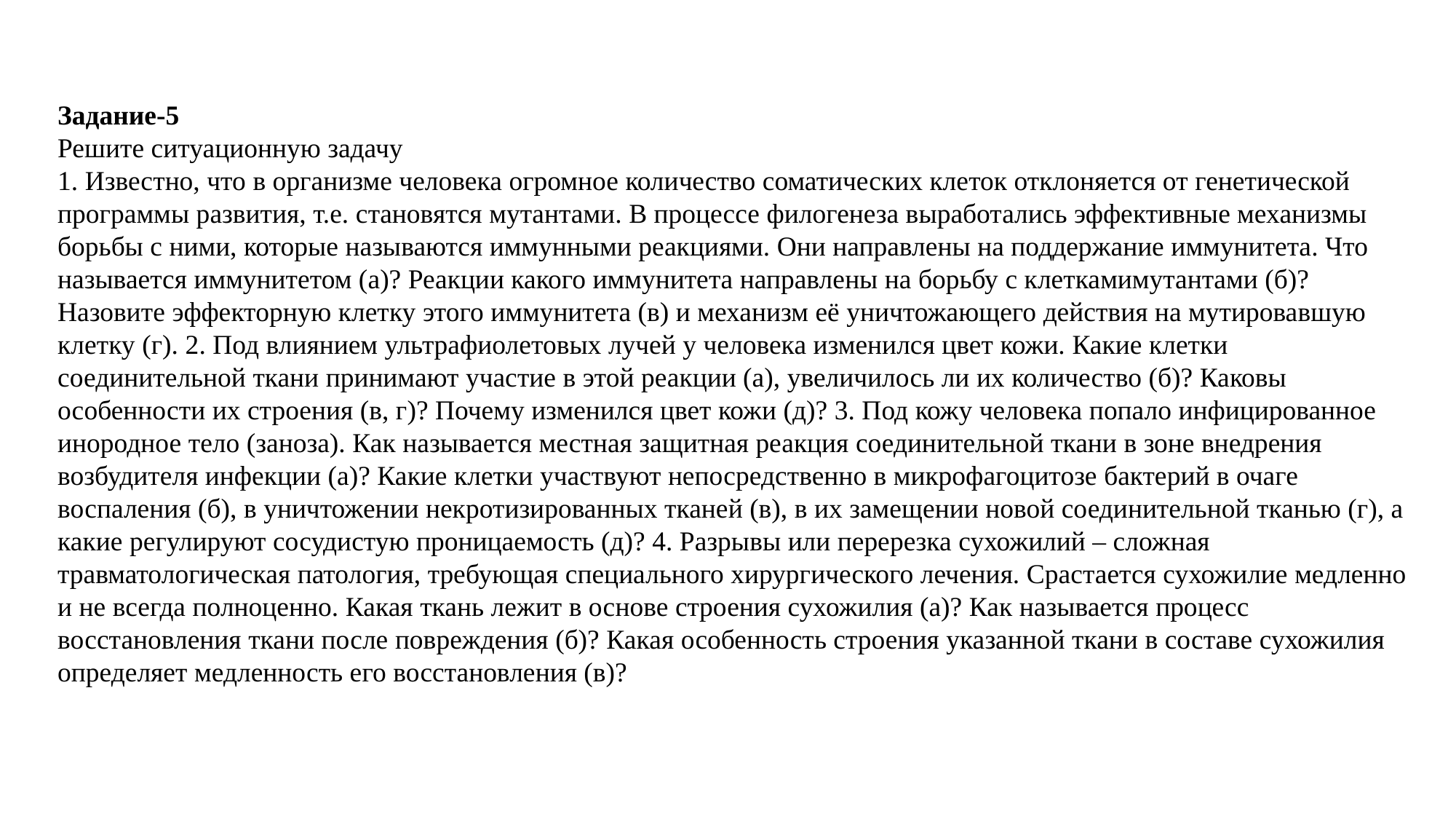

Задание-5
Решите ситуационную задачу
1. Известно, что в организме человека огромное количество соматических клеток отклоняется от генетической программы развития, т.е. становятся мутантами. В процессе филогенеза выработались эффективные механизмы борьбы с ними, которые называются иммунными реакциями. Они направлены на поддержание иммунитета. Что называется иммунитетом (а)? Реакции какого иммунитета направлены на борьбу с клеткамимутантами (б)? Назовите эффекторную клетку этого иммунитета (в) и механизм её уничтожающего действия на мутировавшую клетку (г). 2. Под влиянием ультрафиолетовых лучей у человека изменился цвет кожи. Какие клетки соединительной ткани принимают участие в этой реакции (а), увеличилось ли их количество (б)? Каковы особенности их строения (в, г)? Почему изменился цвет кожи (д)? 3. Под кожу человека попало инфицированное инородное тело (заноза). Как называется местная защитная реакция соединительной ткани в зоне внедрения возбудителя инфекции (а)? Какие клетки участвуют непосредственно в микрофагоцитозе бактерий в очаге воспаления (б), в уничтожении некротизированных тканей (в), в их замещении новой соединительной тканью (г), а какие регулируют сосудистую проницаемость (д)? 4. Разрывы или перерезка сухожилий – сложная травматологическая патология, требующая специального хирургического лечения. Срастается сухожилие медленно и не всегда полноценно. Какая ткань лежит в основе строения сухожилия (а)? Как называется процесс восстановления ткани после повреждения (б)? Какая особенность строения указанной ткани в составе сухожилия определяет медленность его восстановления (в)?